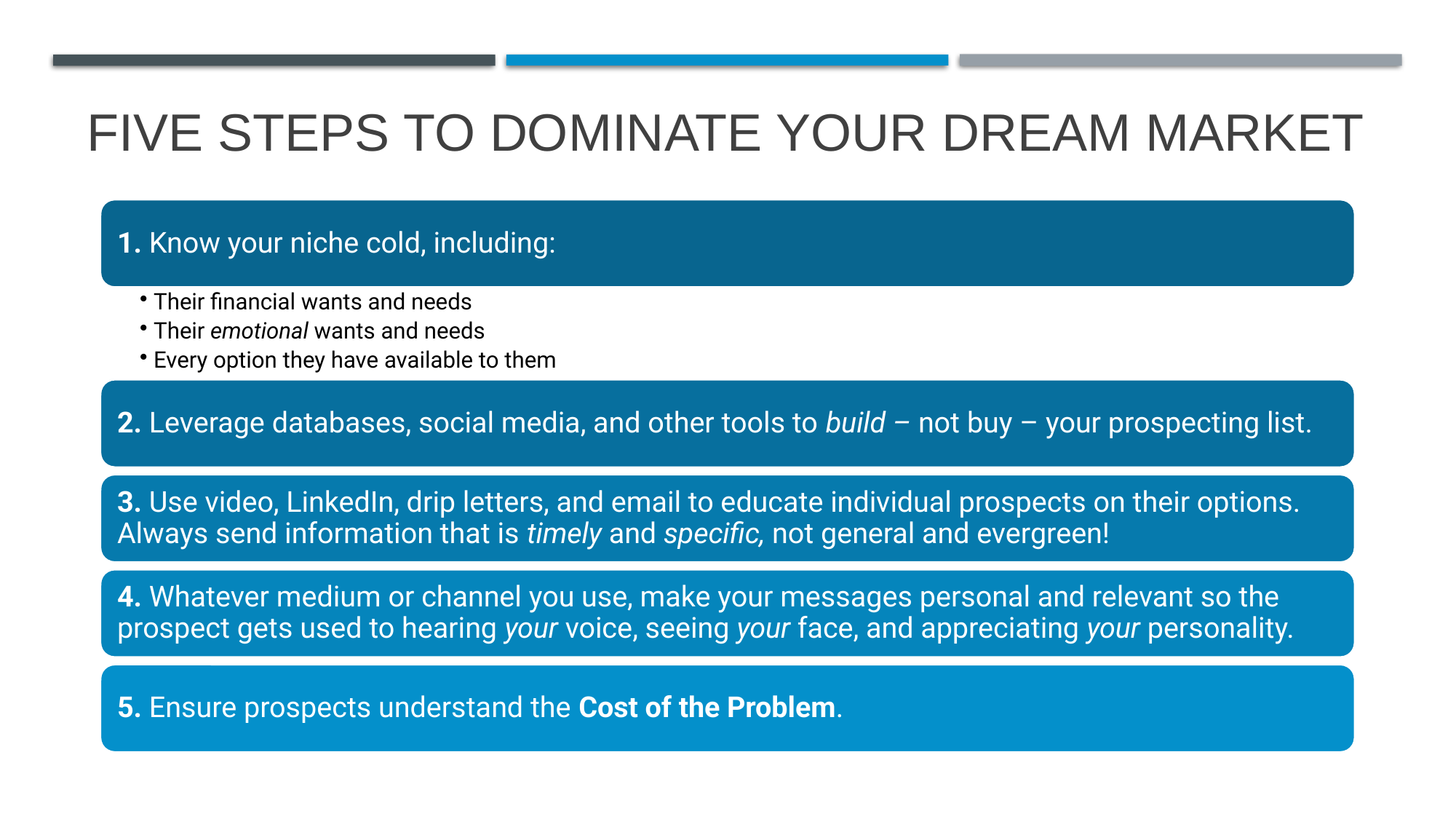

# Five Steps to Dominate Your Dream Market
1. Know your niche cold, including:
Their financial wants and needs
Their emotional wants and needs
Every option they have available to them
2. Leverage databases, social media, and other tools to build – not buy – your prospecting list.
3. Use video, LinkedIn, drip letters, and email to educate individual prospects on their options.  Always send information that is timely and specific, not general and evergreen!
4. Whatever medium or channel you use, make your messages personal and relevant so the prospect gets used to hearing your voice, seeing your face, and appreciating your personality.
5. Ensure prospects understand the Cost of the Problem.